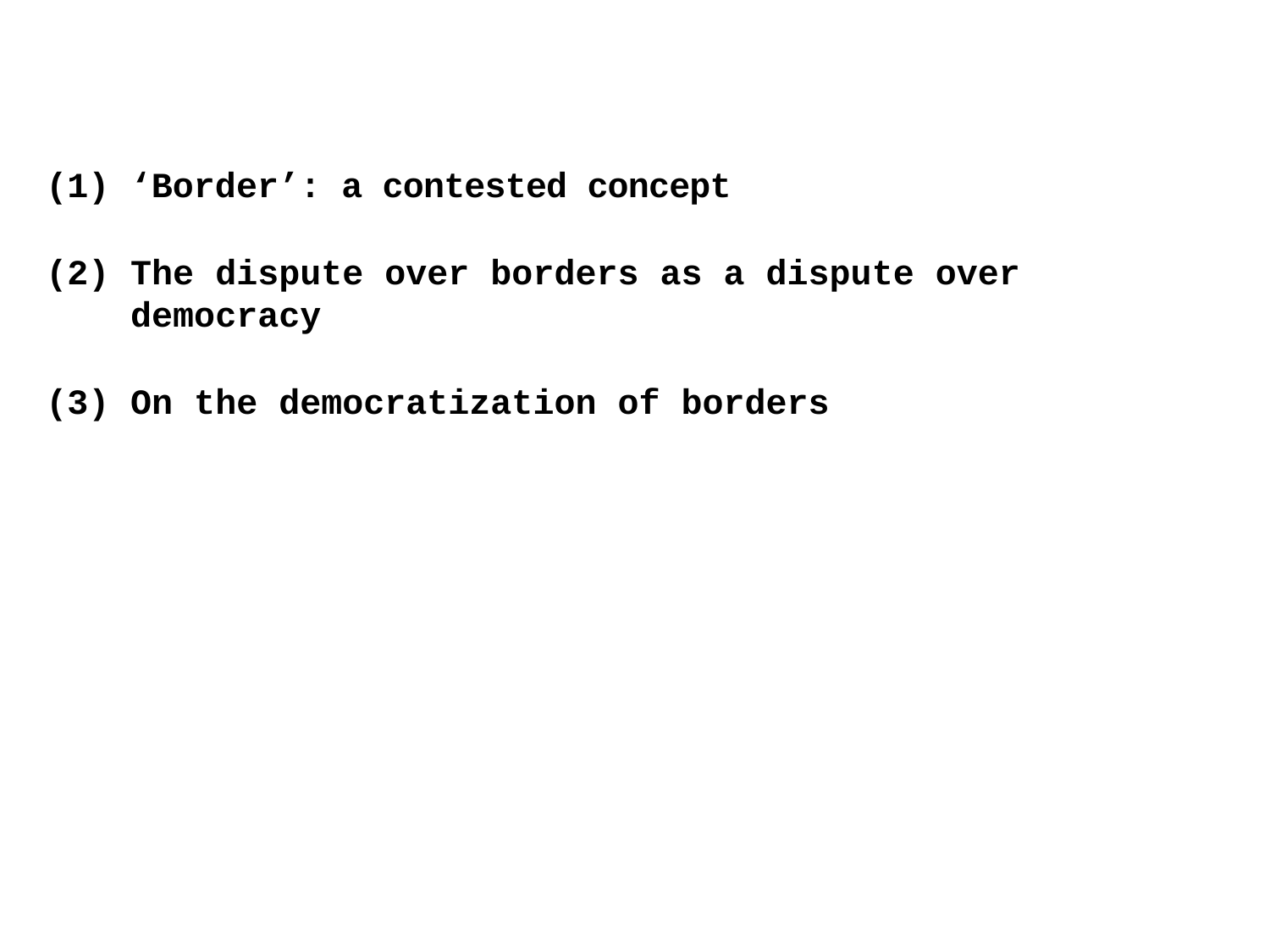

‘Border’: a contested concept

The dispute over borders as a dispute over democracy

On the democratization of borders